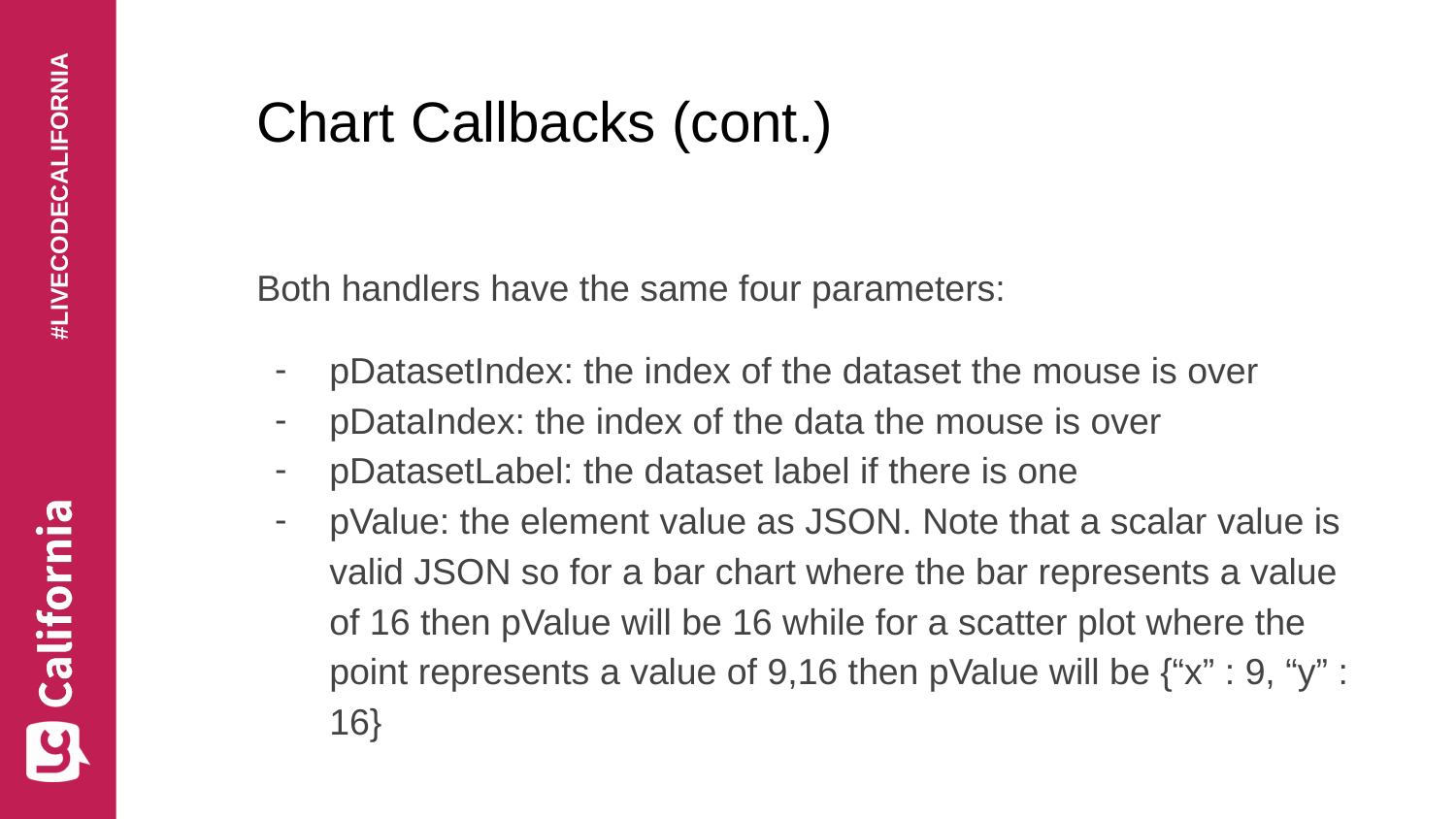

# Chart Callbacks (cont.)
Both handlers have the same four parameters:
pDatasetIndex: the index of the dataset the mouse is over
pDataIndex: the index of the data the mouse is over
pDatasetLabel: the dataset label if there is one
pValue: the element value as JSON. Note that a scalar value is valid JSON so for a bar chart where the bar represents a value of 16 then pValue will be 16 while for a scatter plot where the point represents a value of 9,16 then pValue will be {“x” : 9, “y” : 16}